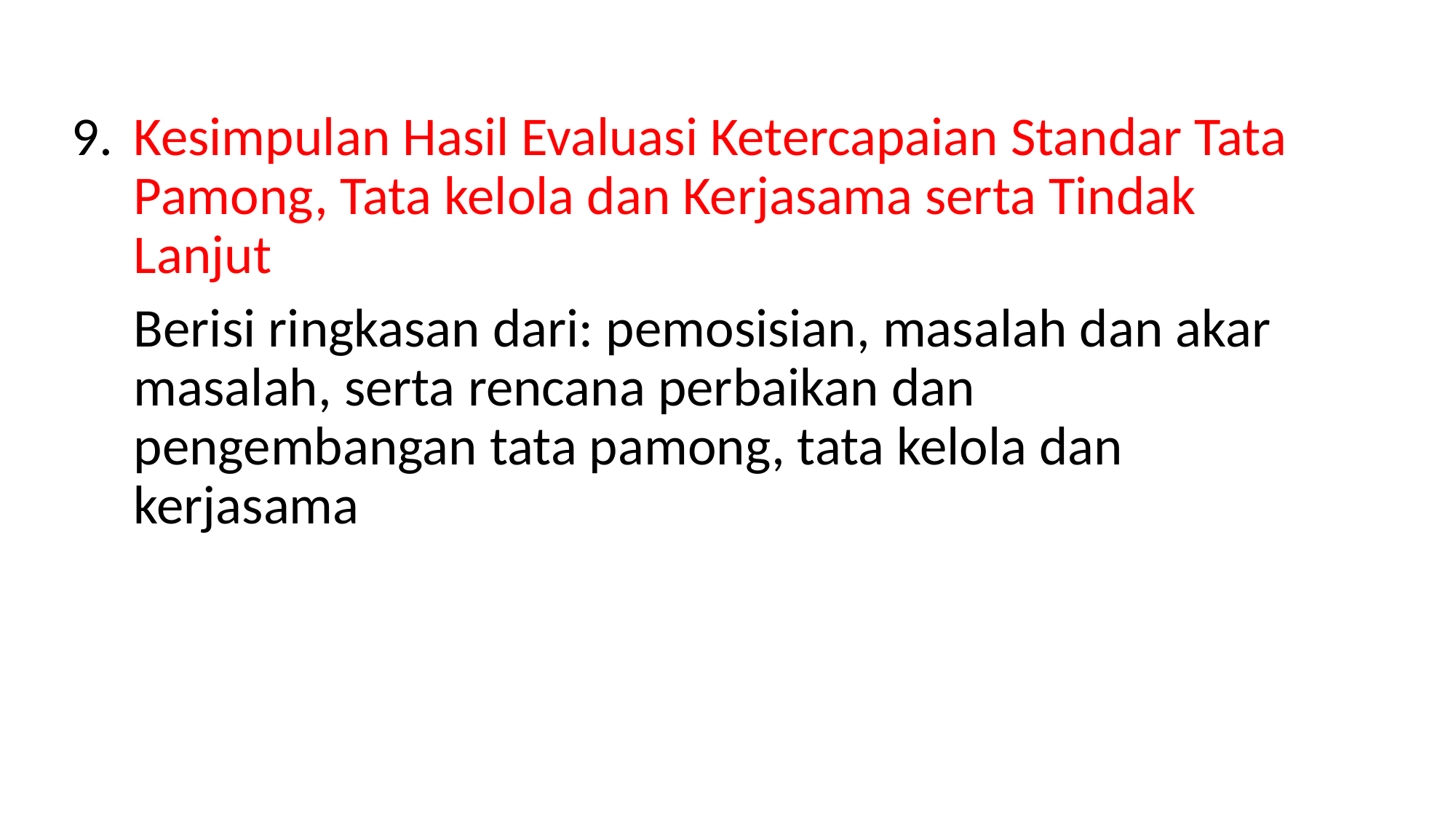

9. 	Kesimpulan Hasil Evaluasi Ketercapaian Standar Tata Pamong, Tata kelola dan Kerjasama serta Tindak Lanjut
Berisi ringkasan dari: pemosisian, masalah dan akar masalah, serta rencana perbaikan dan pengembangan tata pamong, tata kelola dan kerjasama